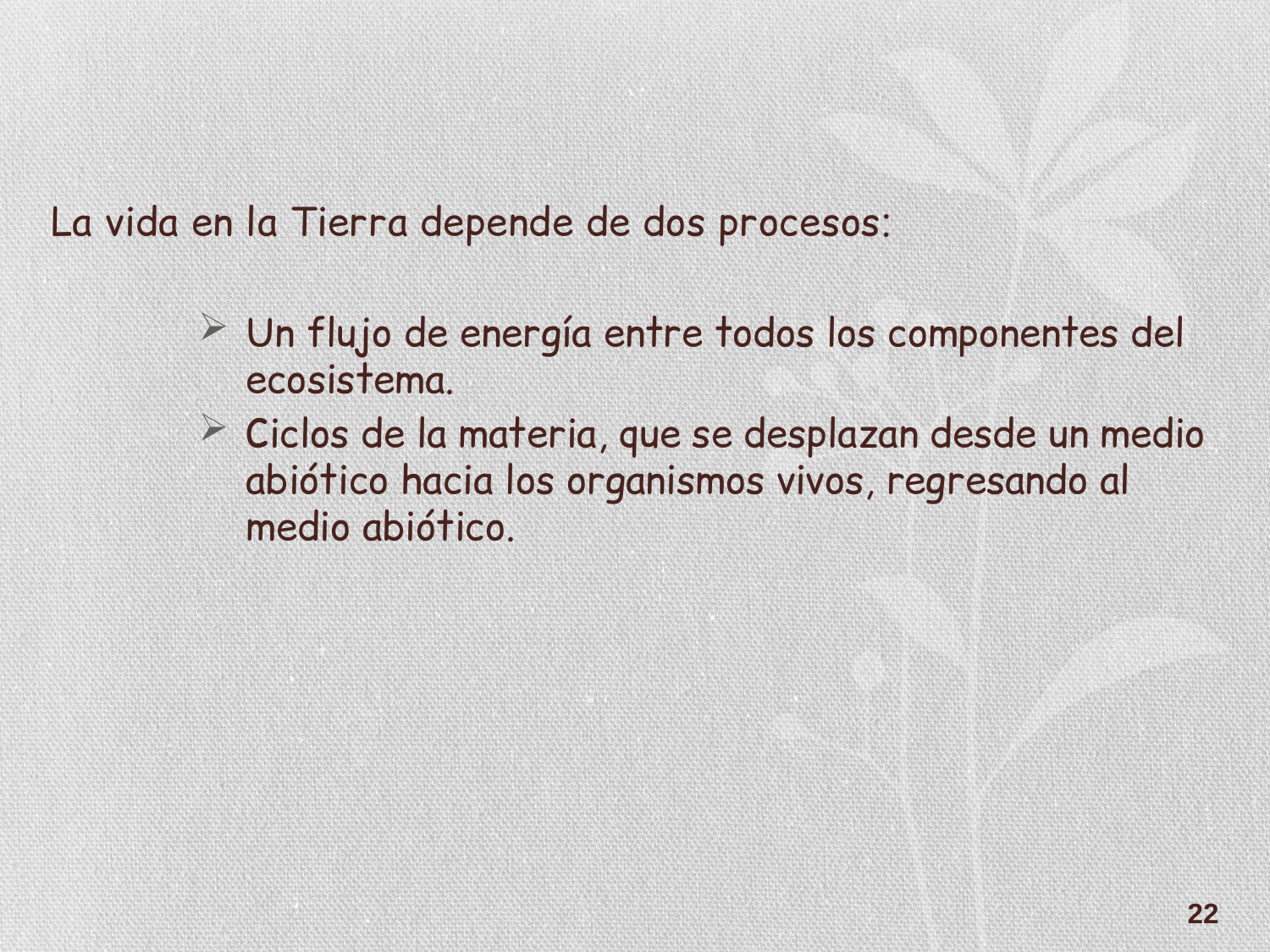

La vida en la Tierra depende de dos procesos:

Un flujo de energía entre todos los componentes del ecosistema.
Ciclos de la materia, que se desplazan desde un medio abiótico hacia los organismos vivos, regresando al medio abiótico.
22